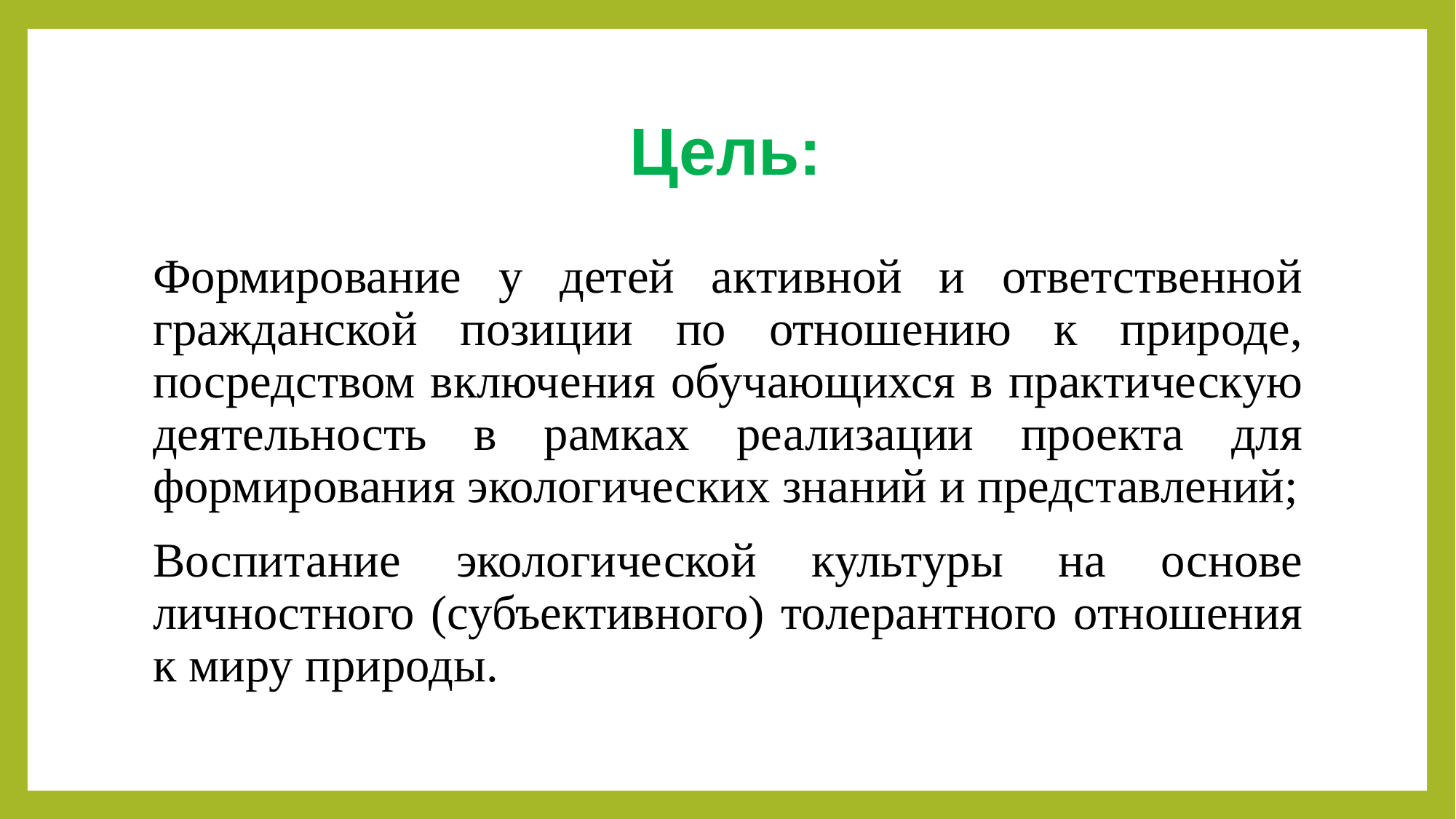

# Цель:
Формирование у детей активной и ответственной гражданской позиции по отношению к природе, посредством включения обучающихся в практическую деятельность в рамках реализации проекта для формирования экологических знаний и представлений;
Воспитание экологической культуры на основе личностного (субъективного) толерантного отношения к миру природы.